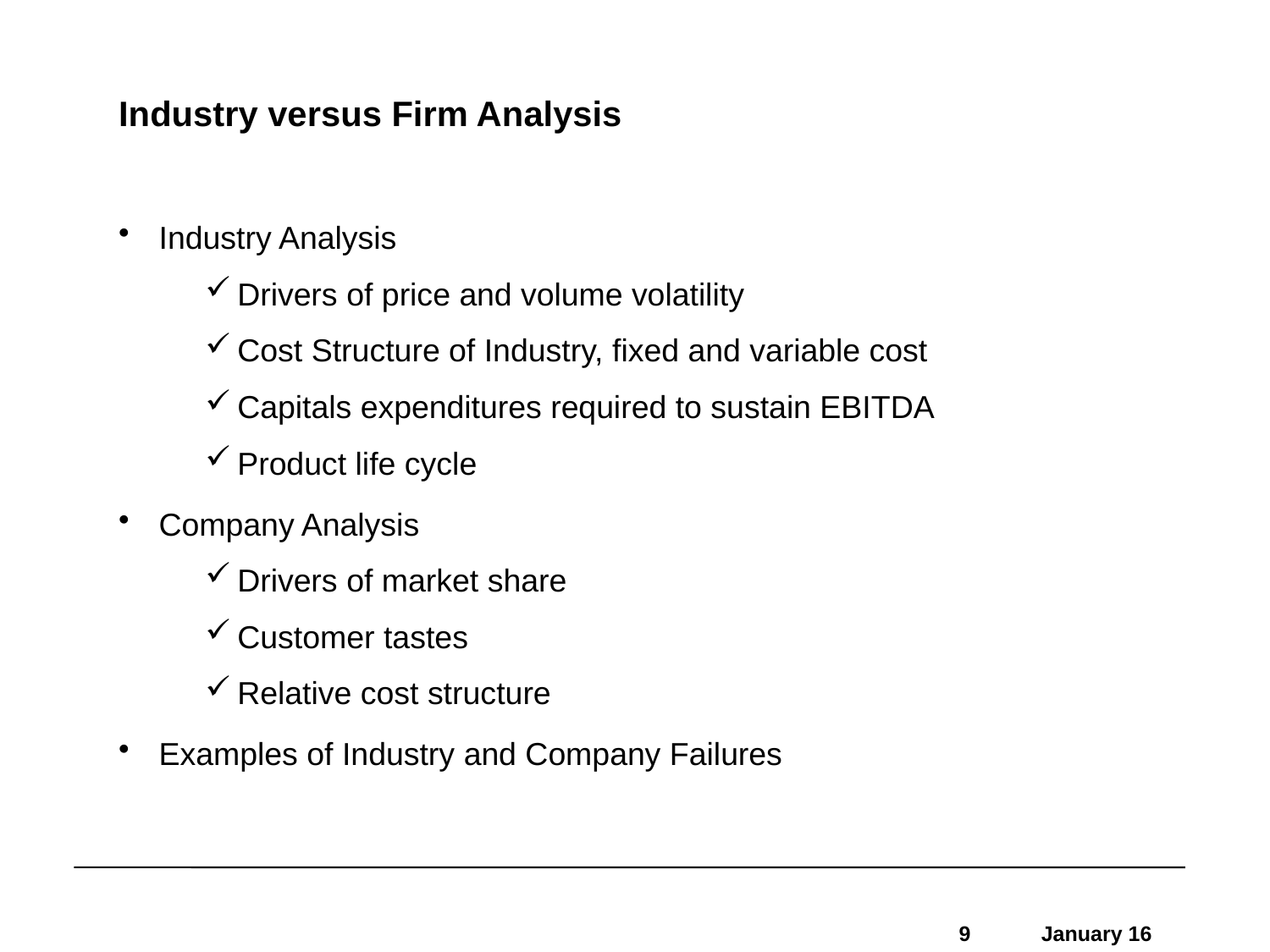

# Industry versus Firm Analysis
Industry Analysis
Drivers of price and volume volatility
Cost Structure of Industry, fixed and variable cost
Capitals expenditures required to sustain EBITDA
Product life cycle
Company Analysis
Drivers of market share
Customer tastes
Relative cost structure
Examples of Industry and Company Failures